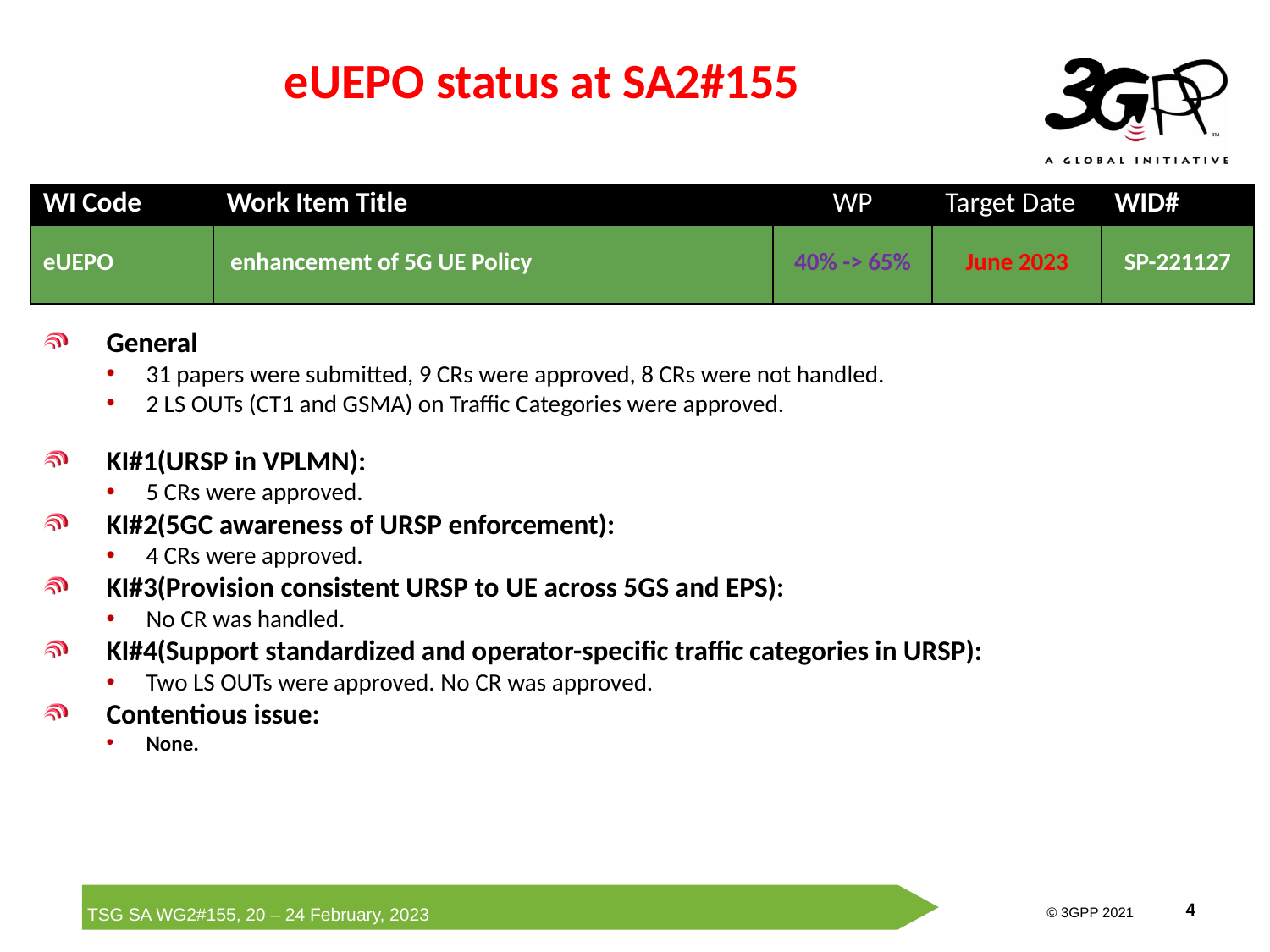

# eUEPO status at SA2#155
| WI Code | Work Item Title | WP | Target Date | WID# |
| --- | --- | --- | --- | --- |
| eUEPO | enhancement of 5G UE Policy | 40% -> 65% | June 2023 | SP-221127 |
General
31 papers were submitted, 9 CRs were approved, 8 CRs were not handled.
2 LS OUTs (CT1 and GSMA) on Traffic Categories were approved.

KI#1(URSP in VPLMN):
5 CRs were approved.
KI#2(5GC awareness of URSP enforcement):
4 CRs were approved.
KI#3(Provision consistent URSP to UE across 5GS and EPS):
No CR was handled.
KI#4(Support standardized and operator-specific traffic categories in URSP):
Two LS OUTs were approved. No CR was approved.
Contentious issue:
None.